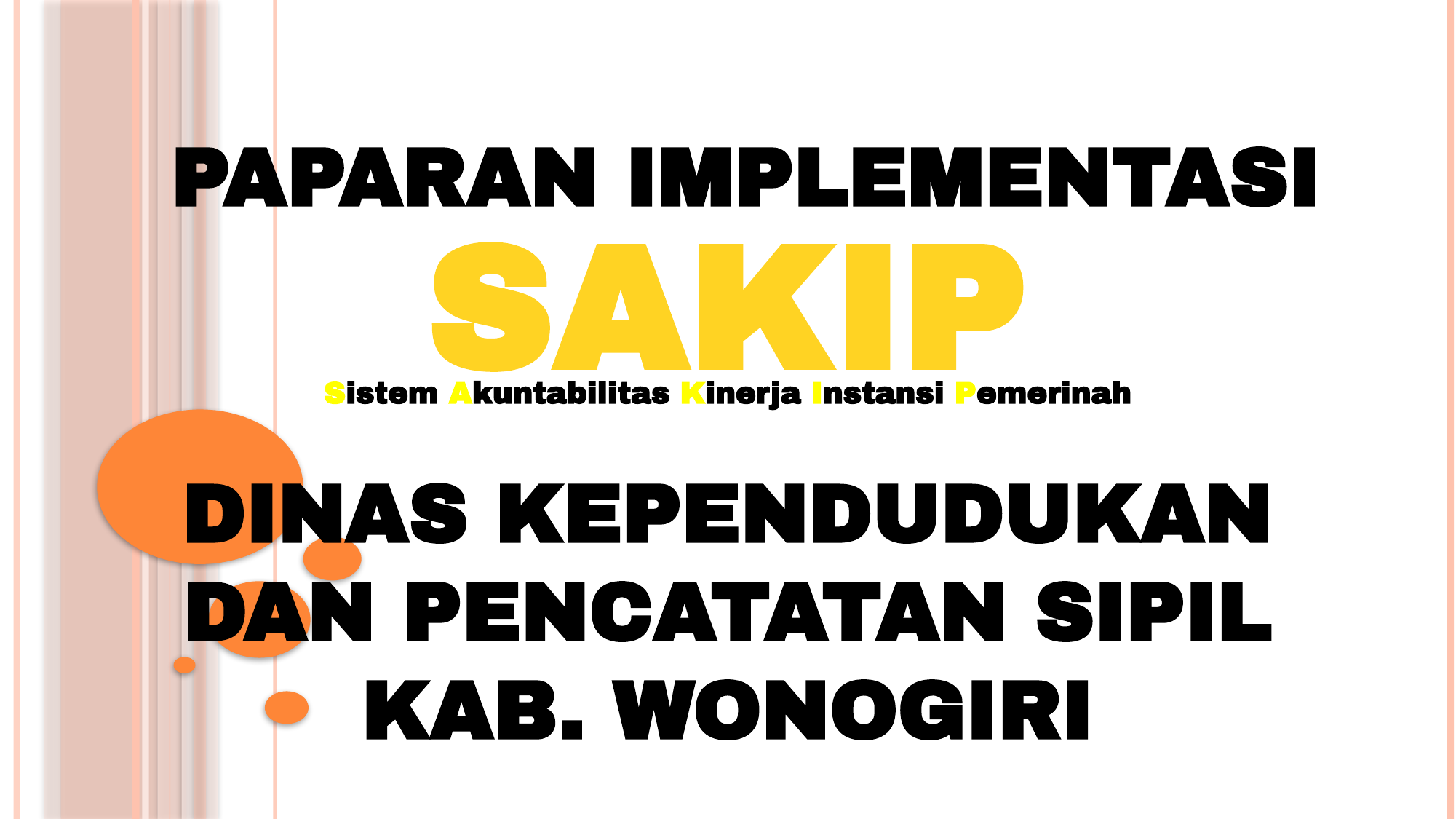

PAPARAN IMPLEMENTASI
SAKIP
Sistem Akuntabilitas Kinerja Instansi Pemerinah
DINAS KEPENDUDUKAN DAN PENCATATAN SIPIL
KAB. WONOGIRI